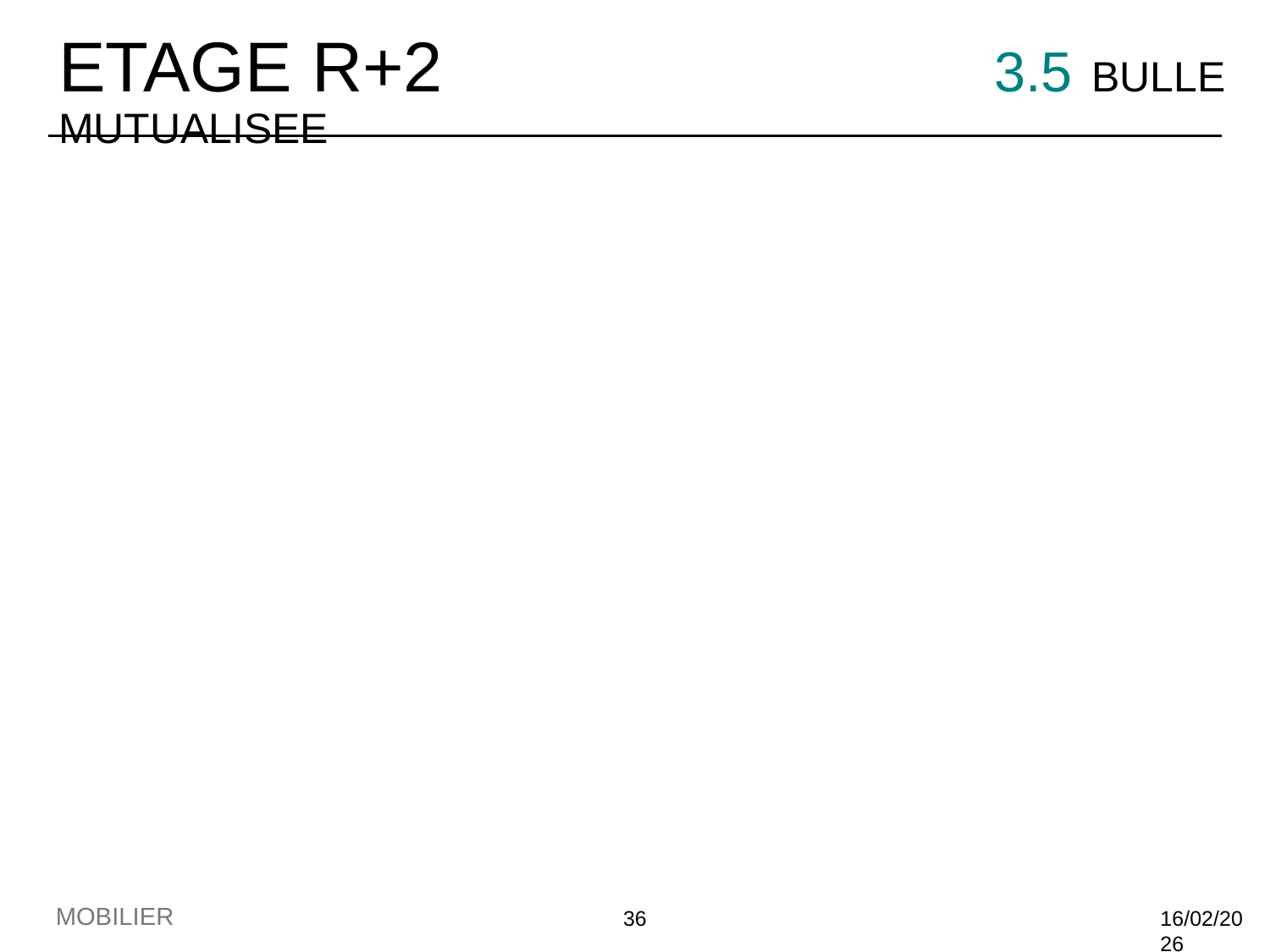

# ETAGE R+2                            3.5 BULLE MUTUALISEE
MOBILIER